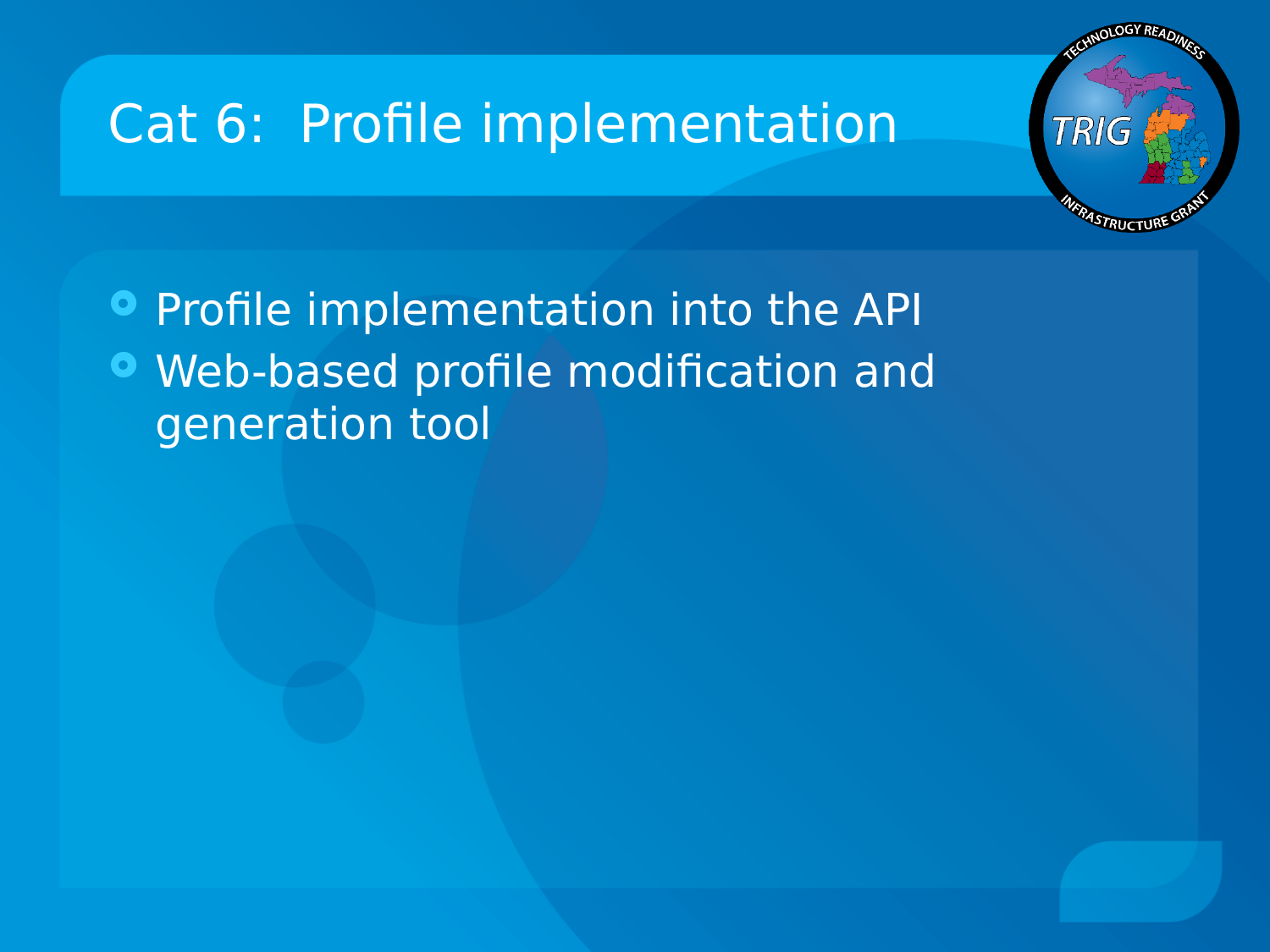

# Cat 6:  Profile implementation
Profile implementation into the API
Web-based profile modification and generation tool